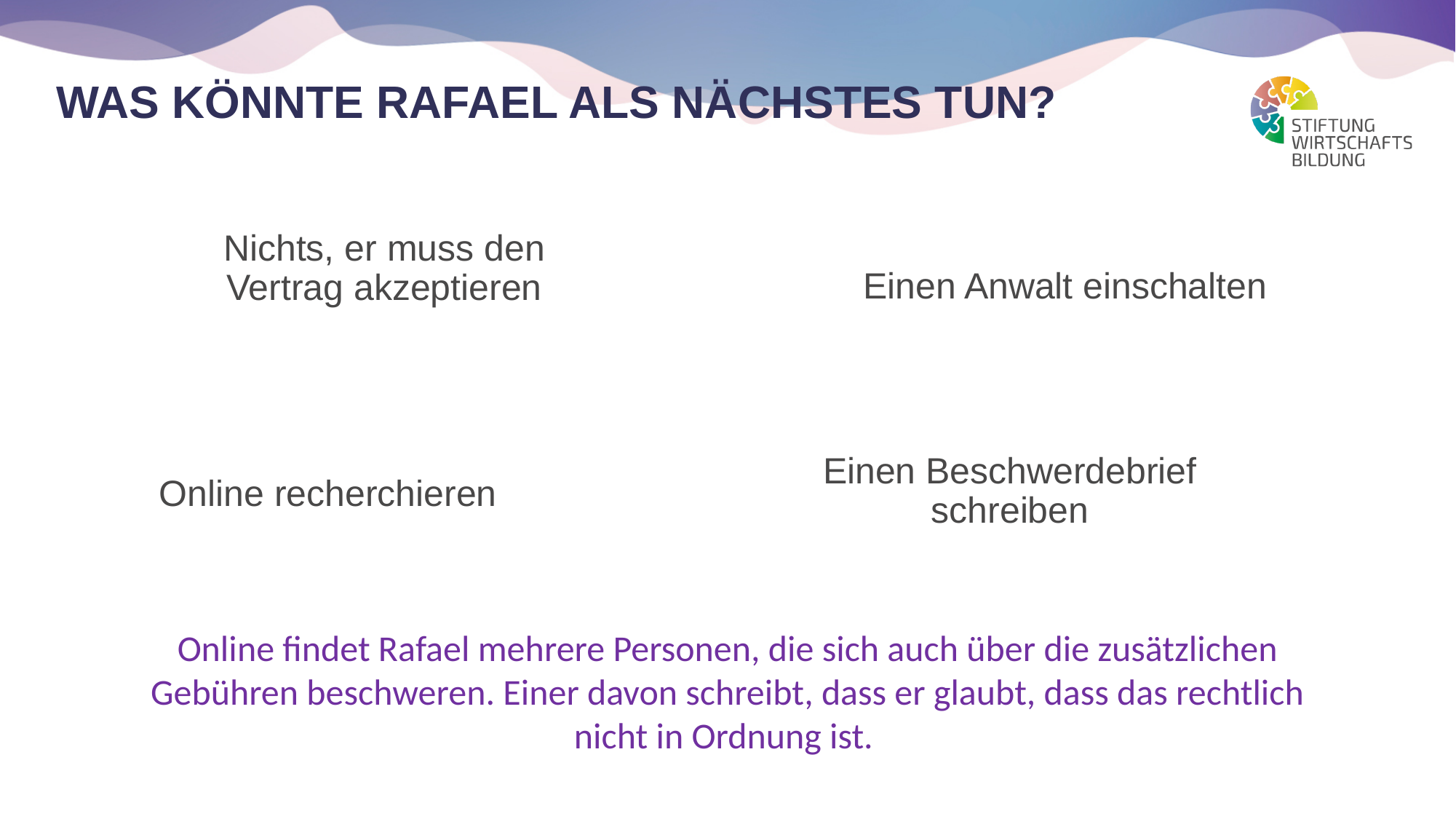

# Was könnte Rafael als nächstes Tun?
Nichts, er muss den Vertrag akzeptieren
Einen Anwalt einschalten
Einen Beschwerdebrief schreiben
Online recherchieren
Online findet Rafael mehrere Personen, die sich auch über die zusätzlichen Gebühren beschweren. Einer davon schreibt, dass er glaubt, dass das rechtlich nicht in Ordnung ist.